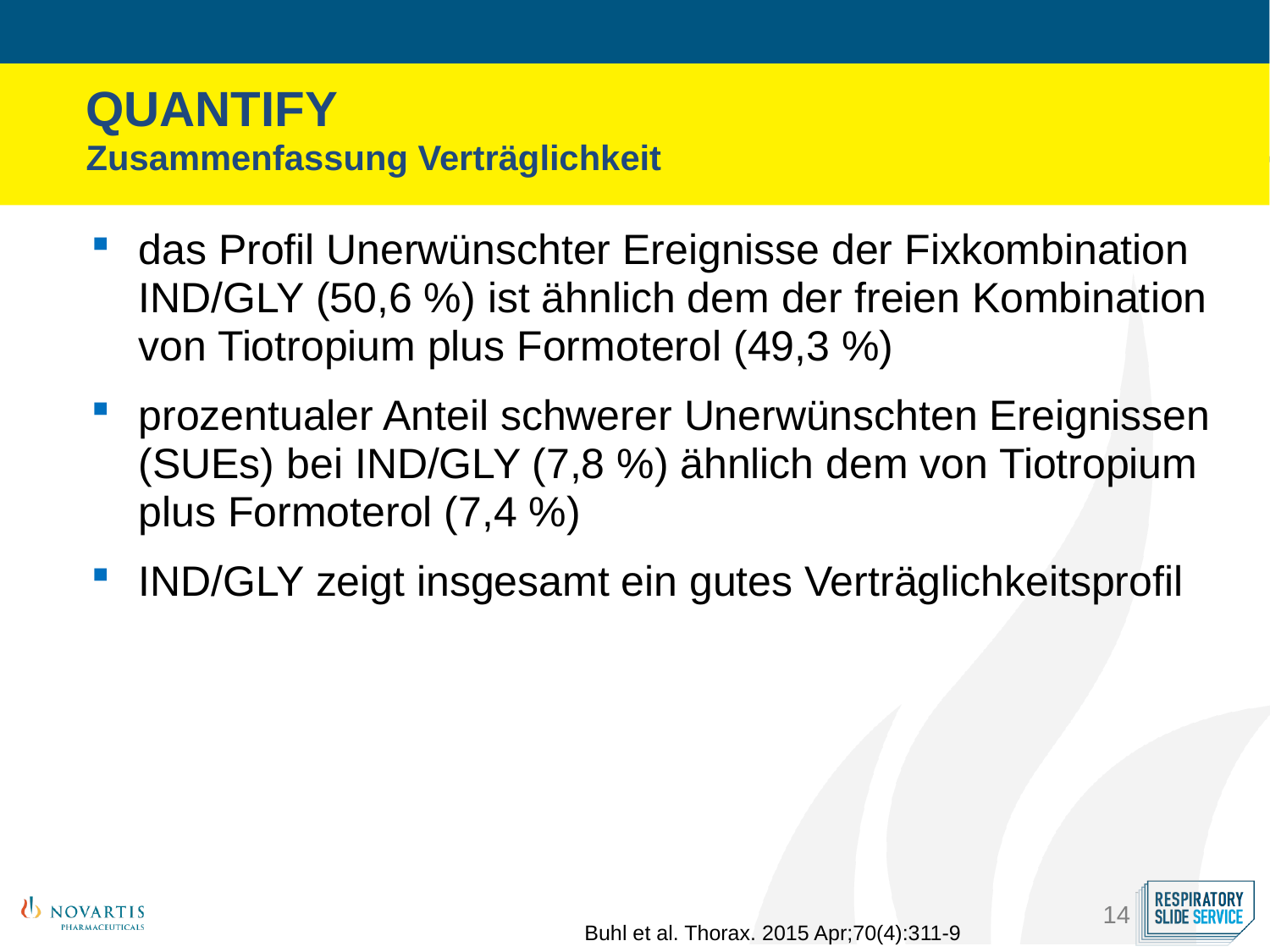

QUANTIFY
Zusammenfassung Verträglichkeit
das Profil Unerwünschter Ereignisse der Fixkombination IND/GLY (50,6 %) ist ähnlich dem der freien Kombination von Tiotropium plus Formoterol (49,3 %)
prozentualer Anteil schwerer Unerwünschten Ereignissen (SUEs) bei IND/GLY (7,8 %) ähnlich dem von Tiotropium plus Formoterol (7,4 %)
IND/GLY zeigt insgesamt ein gutes Verträglichkeitsprofil
Buhl et al. Thorax. 2015 Apr;70(4):311-9